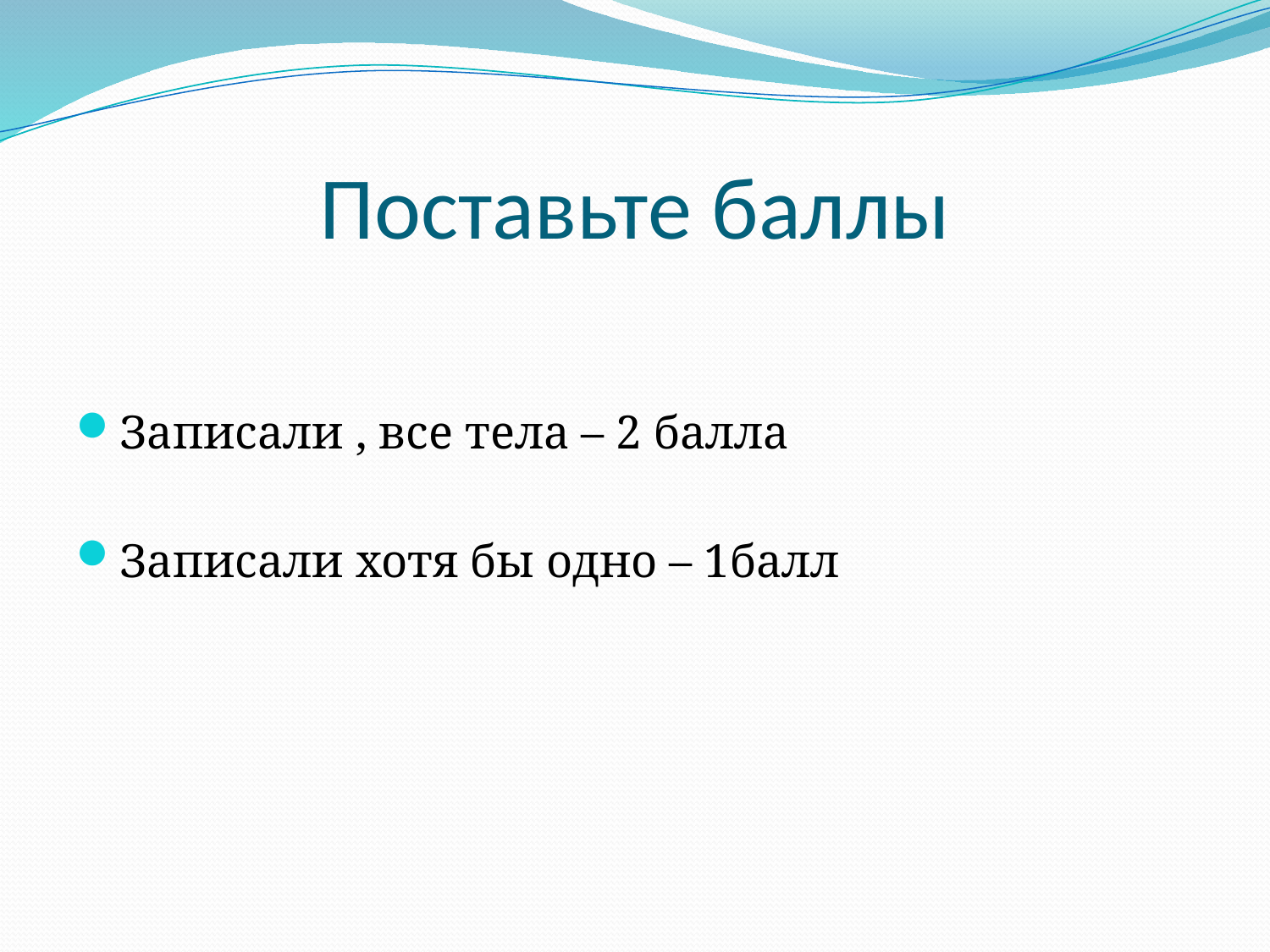

# Поставьте баллы

Записали , все тела – 2 балла

Записали хотя бы одно – 1балл